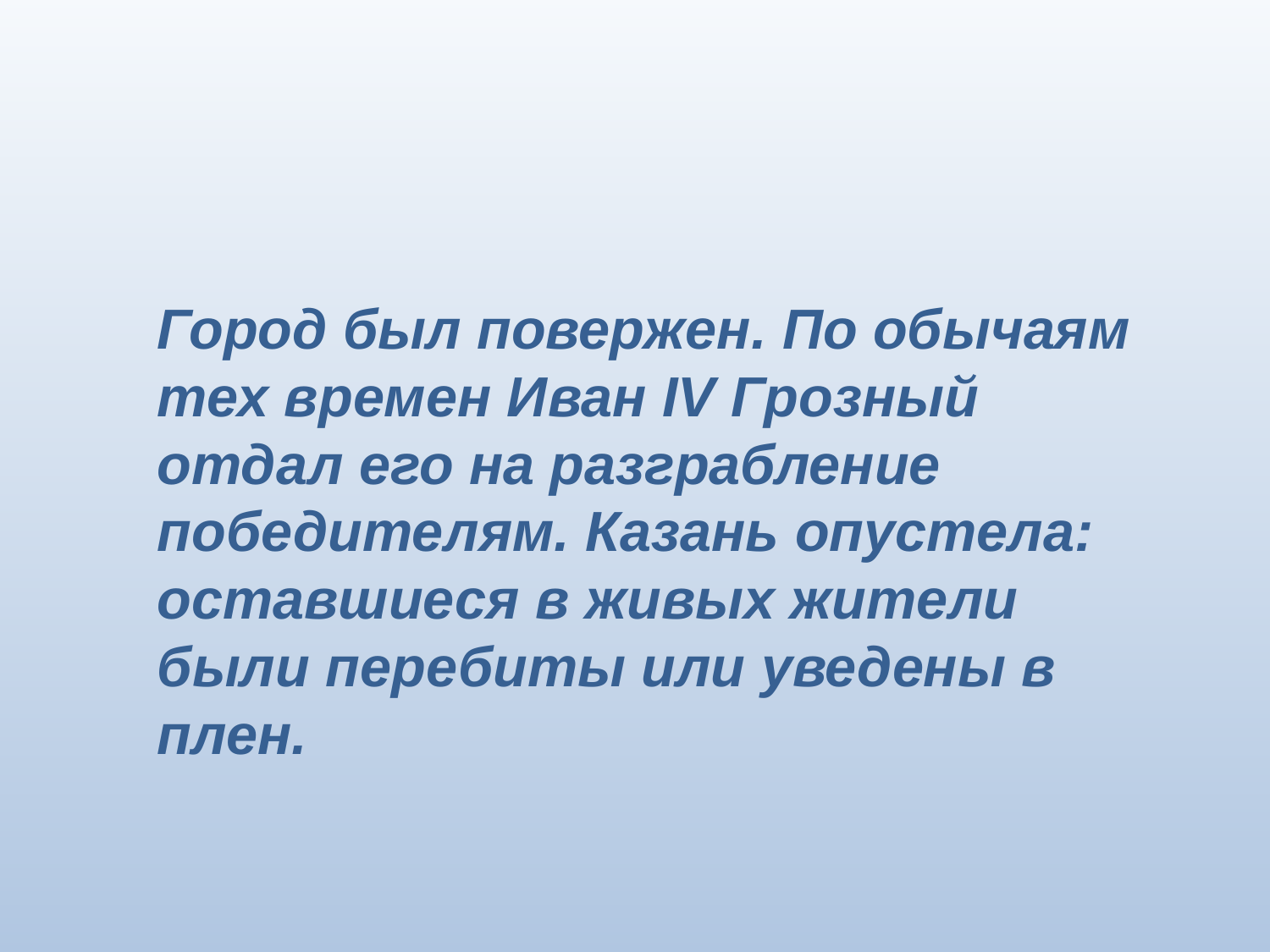

Город был повержен. По обычаям тех времен Иван IV Грозный отдал его на разграбление победителям. Казань опустела: оставшиеся в живых жители были перебиты или уведены в плен.